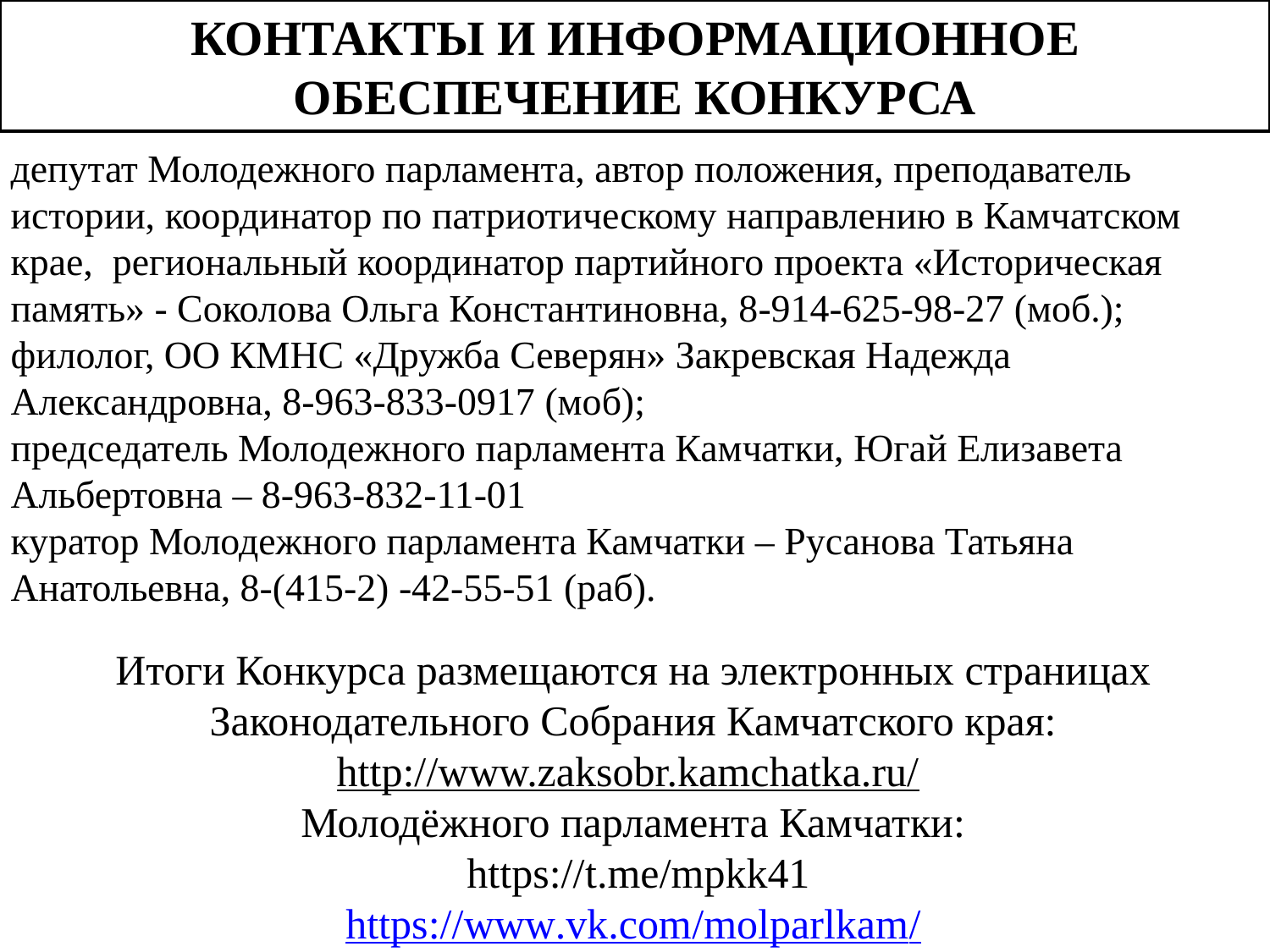

КОНТАКТЫ И ИНФОРМАЦИОННОЕ ОБЕСПЕЧЕНИЕ КОНКУРСА
депутат Молодежного парламента, автор положения, преподаватель истории, координатор по патриотическому направлению в Камчатском крае,  региональный координатор партийного проекта «Историческая память» - Соколова Ольга Константиновна, 8-914-625-98-27 (моб.);
филолог, ОО КМНС «Дружба Северян» Закревская Надежда Александровна, 8-963-833-0917 (моб);
председатель Молодежного парламента Камчатки, Югай Елизавета Альбертовна – 8-963-832-11-01
куратор Молодежного парламента Камчатки – Русанова Татьяна Анатольевна, 8-(415-2) -42-55-51 (раб).

Итоги Конкурса размещаются на электронных страницах Законодательного Собрания Камчатского края:
http://www.zaksobr.kamchatka.ru/
Молодёжного парламента Камчатки:
 https://t.me/mpkk41
https://www.vk.com/molparlkam/